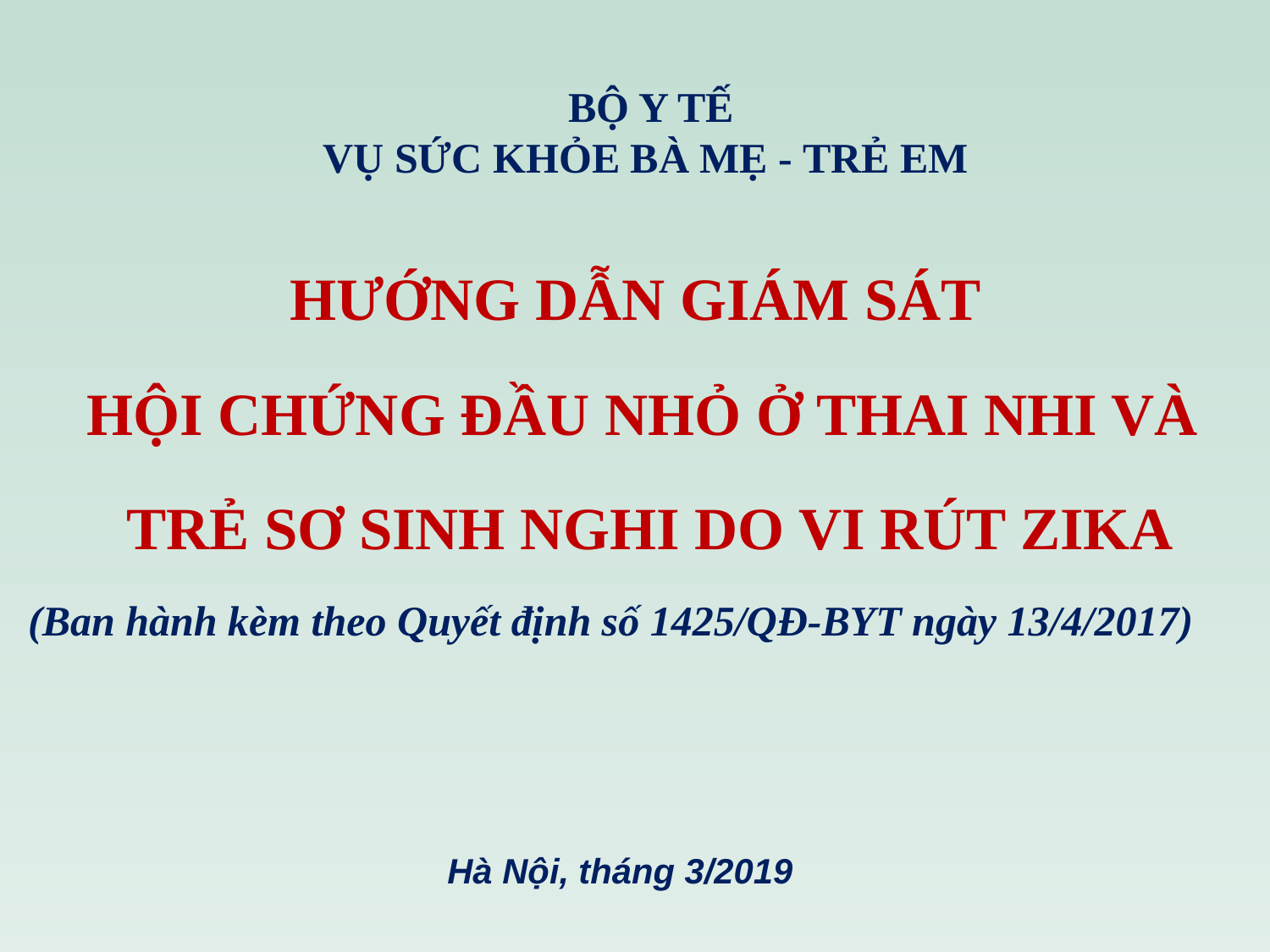

BỘ Y TẾ
VỤ SỨC KHỎE BÀ MẸ - TRẺ EM
HƯỚNG DẪN GIÁM SÁT
HỘI CHỨNG ĐẦU NHỎ Ở THAI NHI VÀ
 TRẺ SƠ SINH NGHI DO VI RÚT ZIKA
(Ban hành kèm theo Quyết định số 1425/QĐ-BYT ngày 13/4/2017)

Hà Nội, tháng 3/2019